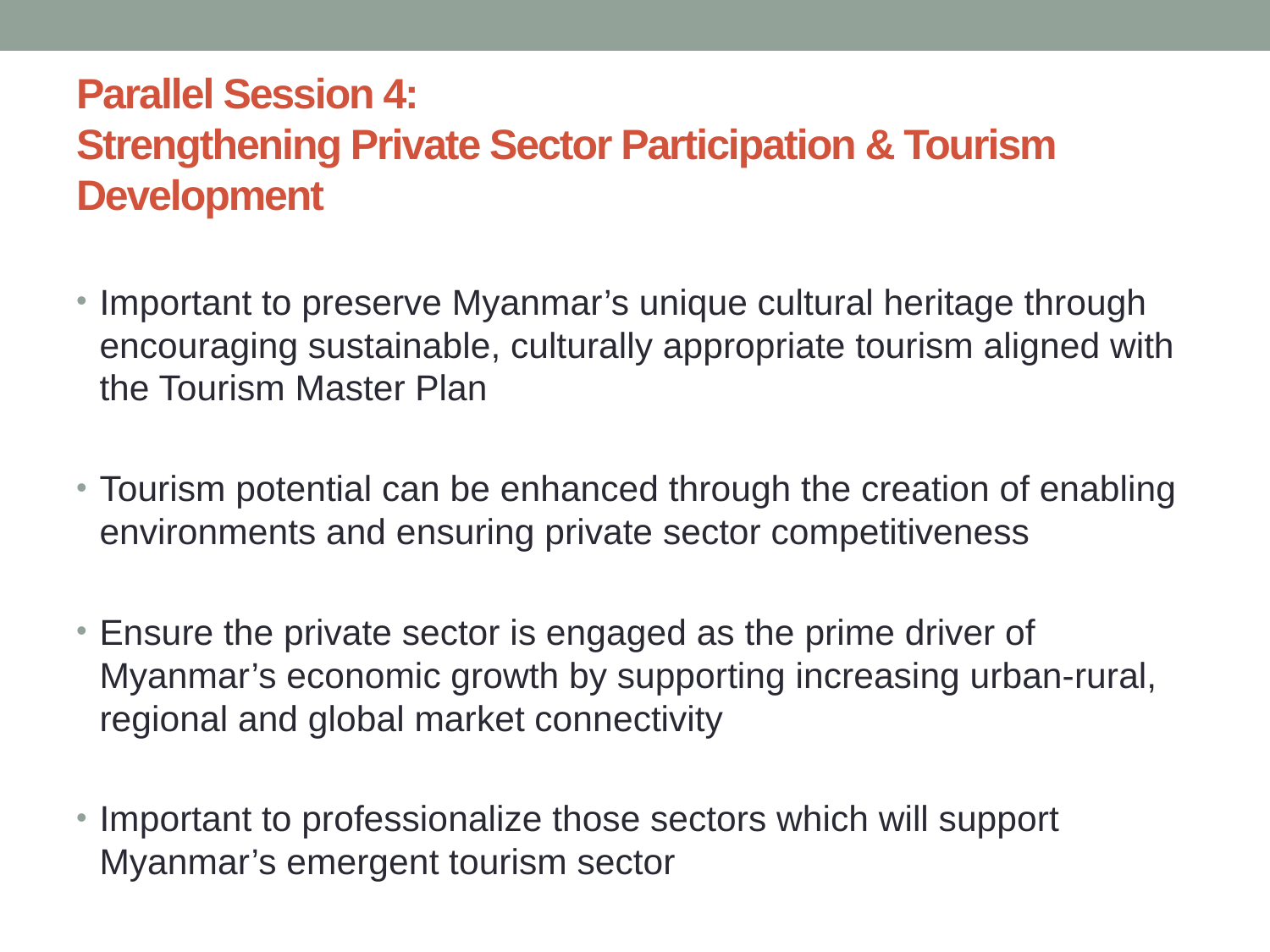

# Parallel Session 4: Strengthening Private Sector Participation & Tourism Development
Important to preserve Myanmar’s unique cultural heritage through encouraging sustainable, culturally appropriate tourism aligned with the Tourism Master Plan

Tourism potential can be enhanced through the creation of enabling environments and ensuring private sector competitiveness

Ensure the private sector is engaged as the prime driver of Myanmar’s economic growth by supporting increasing urban-rural, regional and global market connectivity

Important to professionalize those sectors which will support Myanmar’s emergent tourism sector